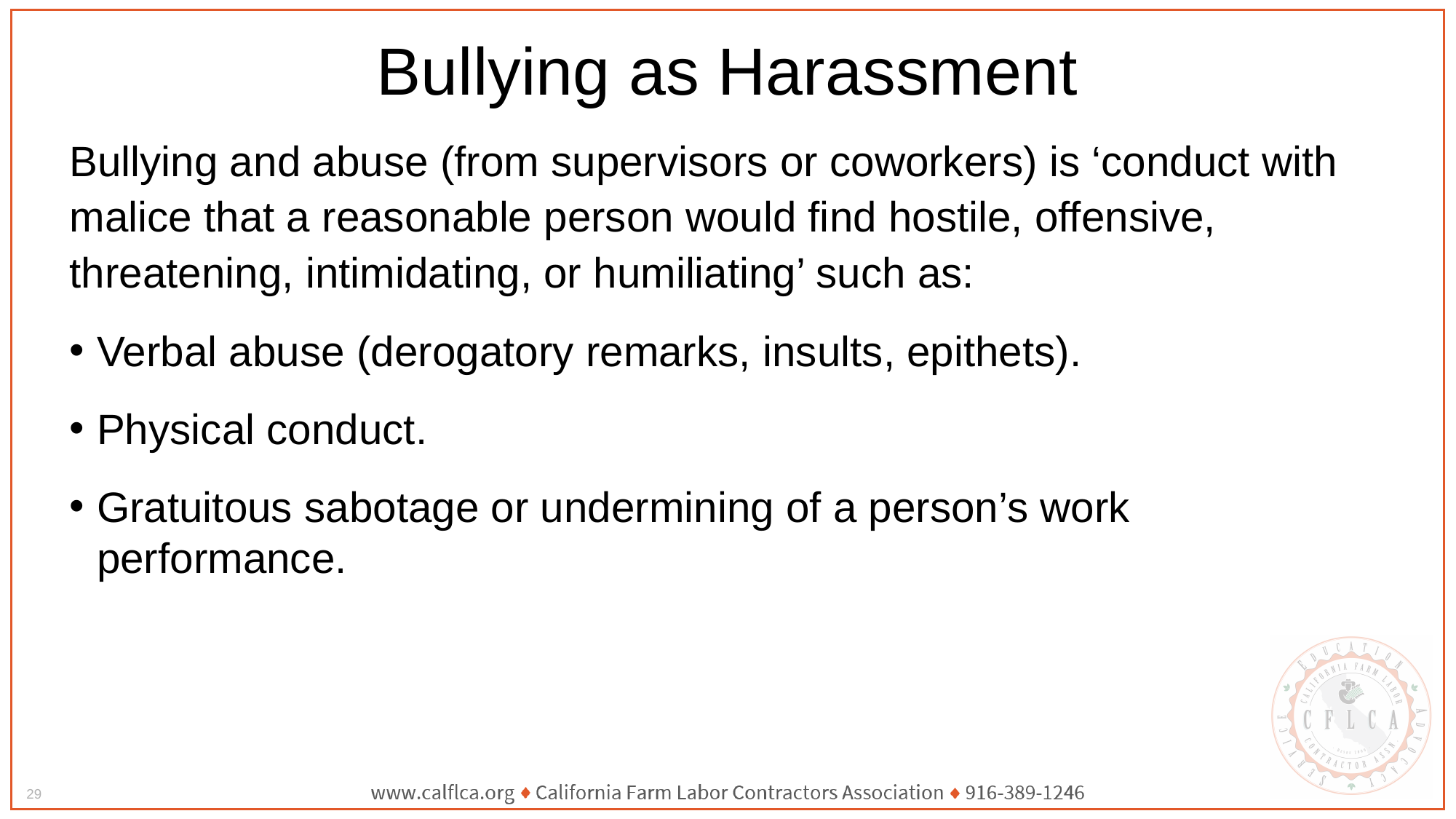

# Bullying as Harassment
Bullying and abuse (from supervisors or coworkers) is ‘conduct with malice that a reasonable person would find hostile, offensive, threatening, intimidating, or humiliating’ such as:
Verbal abuse (derogatory remarks, insults, epithets).
Physical conduct.
Gratuitous sabotage or undermining of a person’s work performance.

29